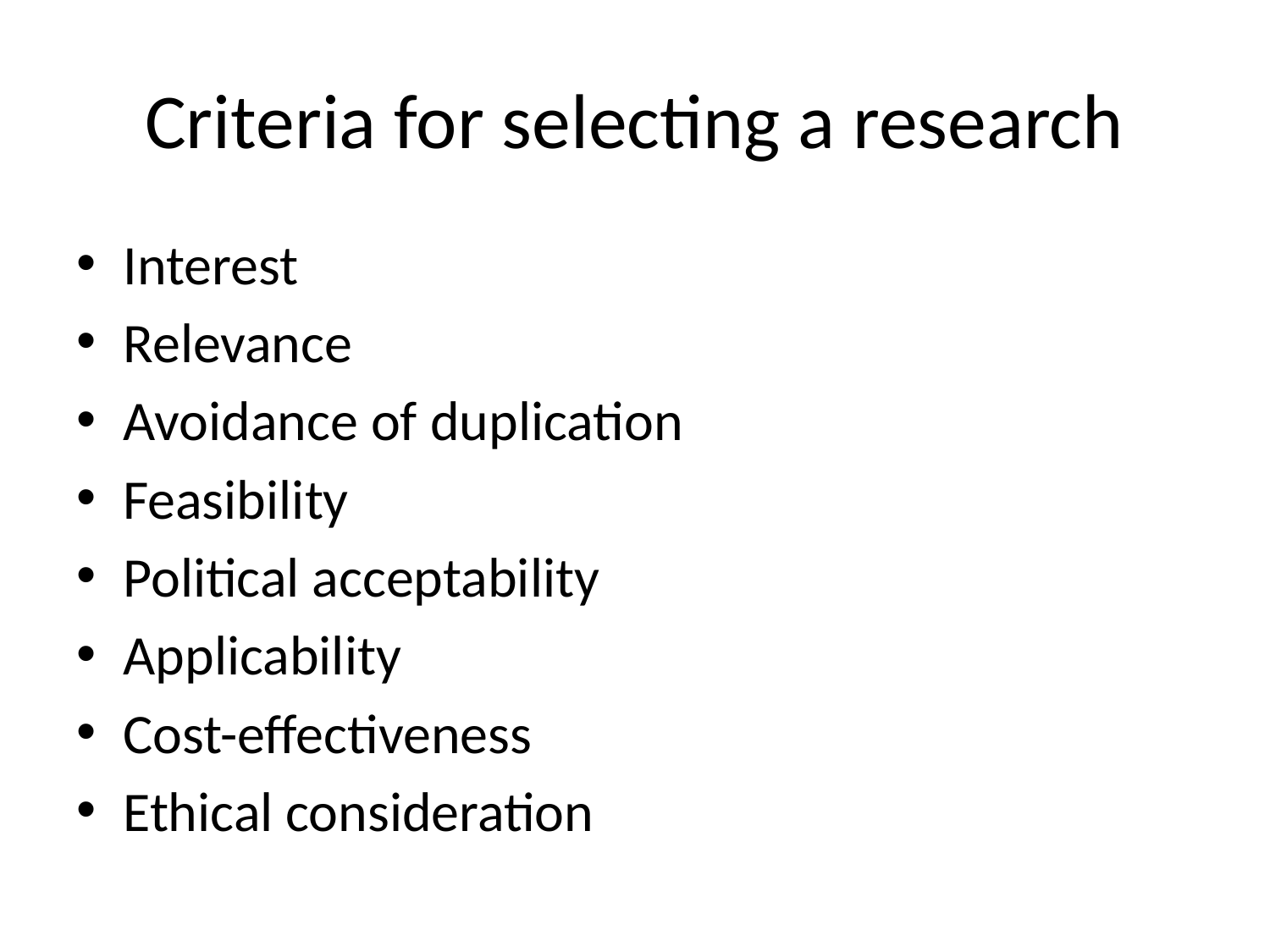

# Criteria for selecting a research
Interest
Relevance
Avoidance of duplication
Feasibility
Political acceptability
Applicability
Cost-effectiveness
Ethical consideration